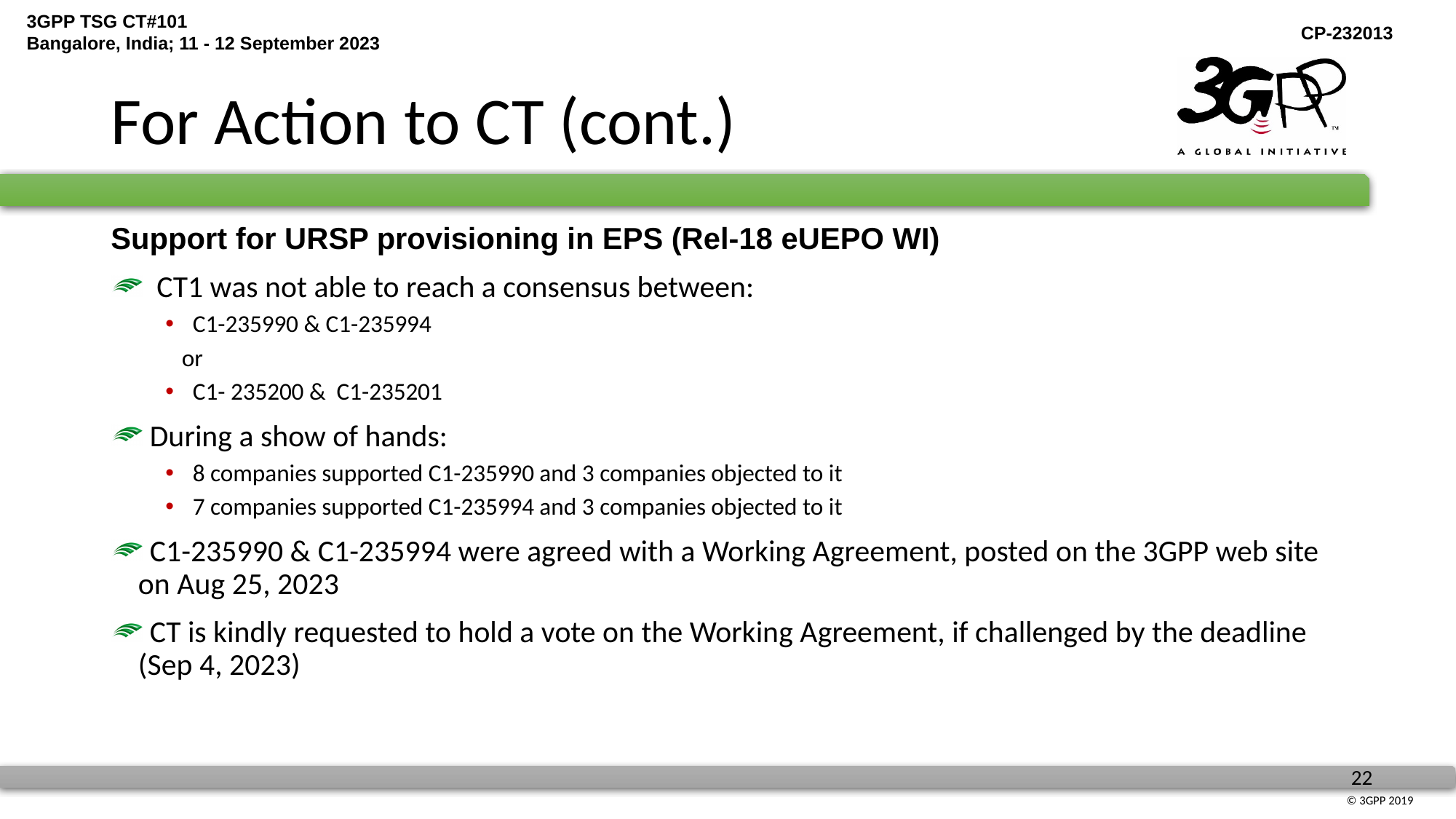

# For Action to CT (cont.)
Support for URSP provisioning in EPS (Rel-18 eUEPO WI)
  CT1 was not able to reach a consensus between:
C1-235990 & C1-235994
   or
C1- 235200 &  C1-235201
 During a show of hands:
8 companies supported C1-235990 and 3 companies objected to it
7 companies supported C1-235994 and 3 companies objected to it
 C1-235990 & C1-235994 were agreed with a Working Agreement, posted on the 3GPP web site on Aug 25, 2023
 CT is kindly requested to hold a vote on the Working Agreement, if challenged by the deadline (Sep 4, 2023)